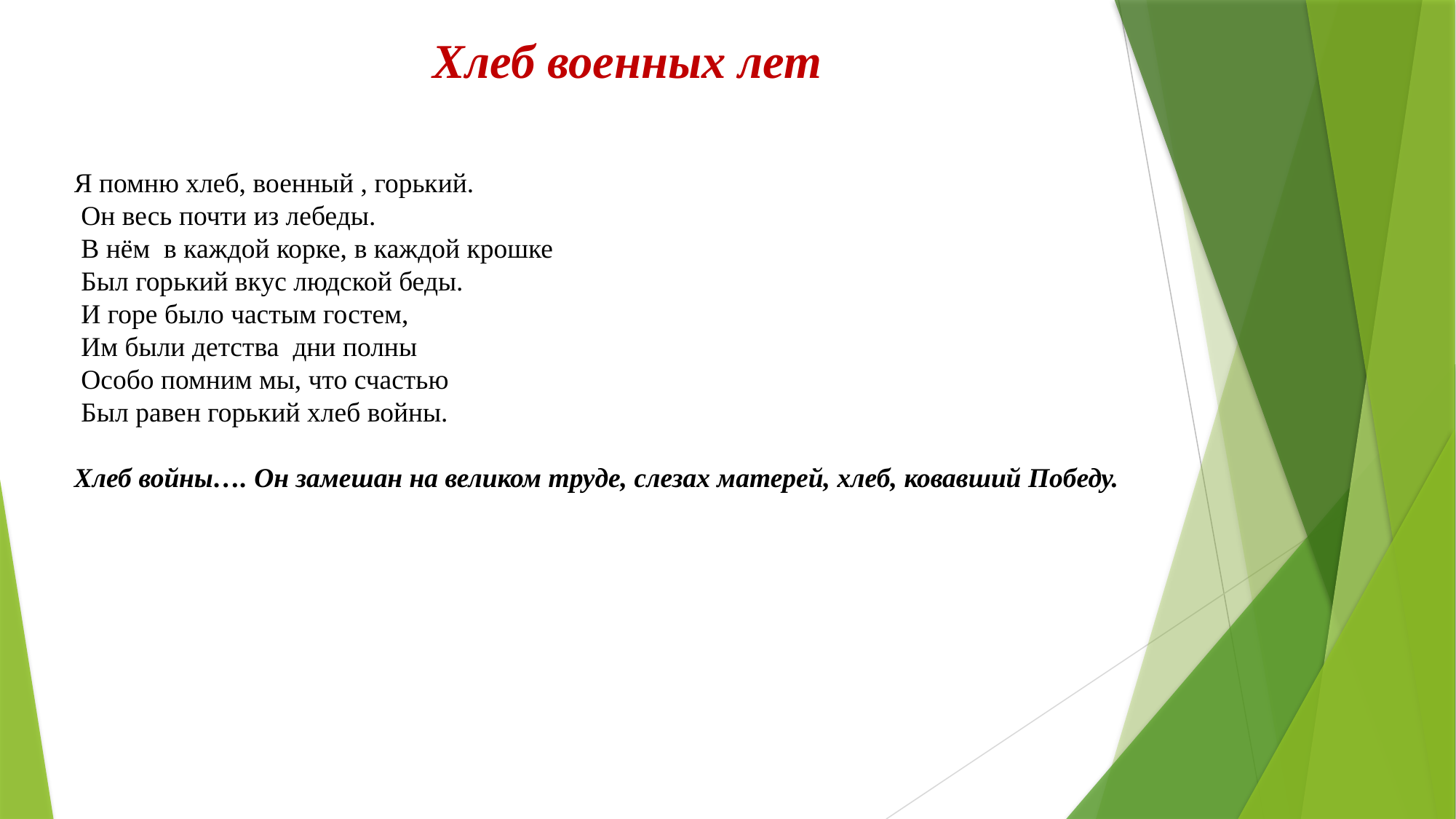

# Хлеб военных лет
Я помню хлеб, военный , горький.
 Он весь почти из лебеды.
 В нём  в каждой корке, в каждой крошке
 Был горький вкус людской беды.
 И горе было частым гостем,
 Им были детства  дни полны
 Особо помним мы, что счастью
 Был равен горький хлеб войны.

Хлеб войны…. Он замешан на великом труде, слезах матерей, хлеб, ковавший Победу.